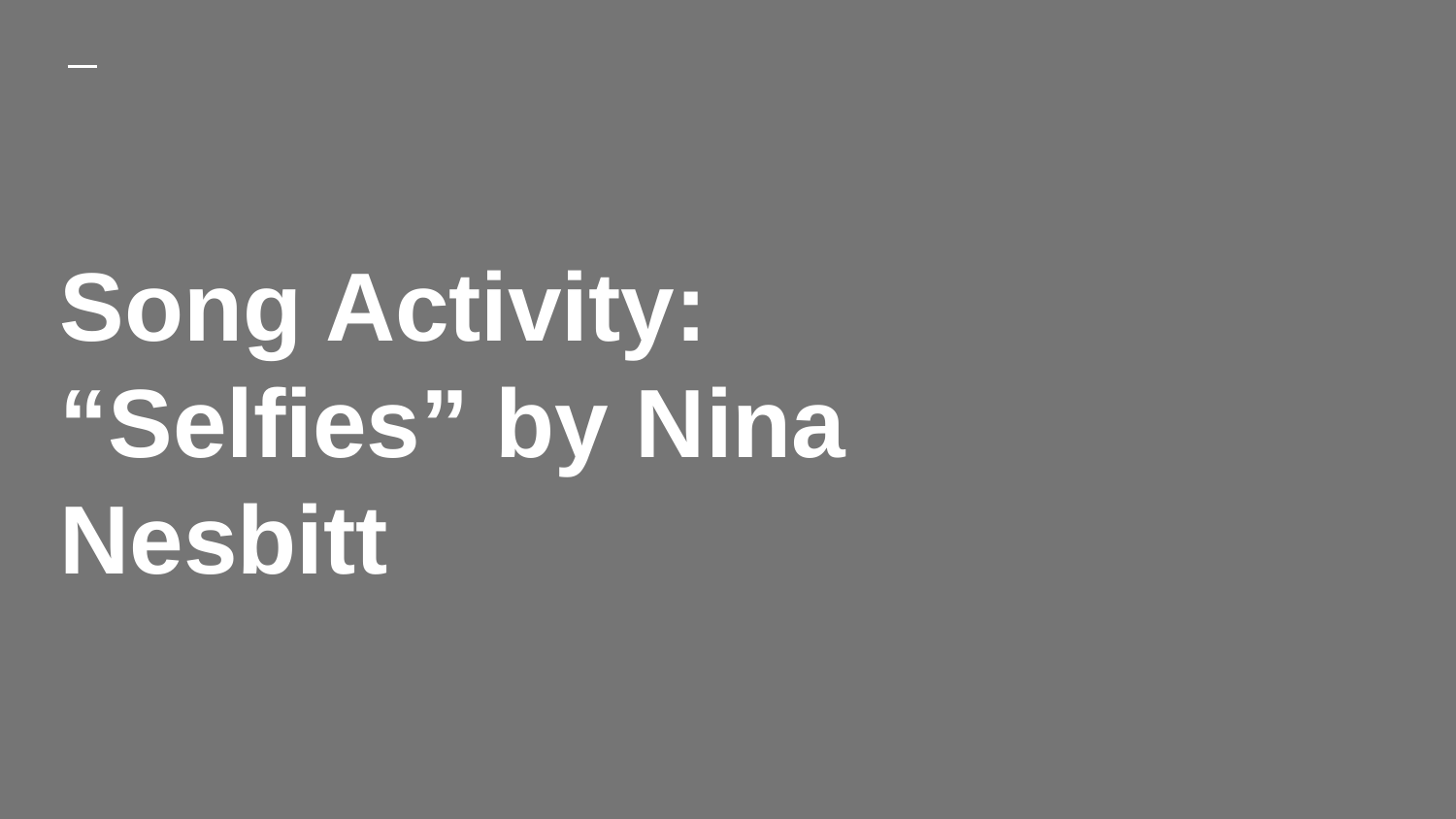

# Song Activity: “Selfies” by Nina Nesbitt